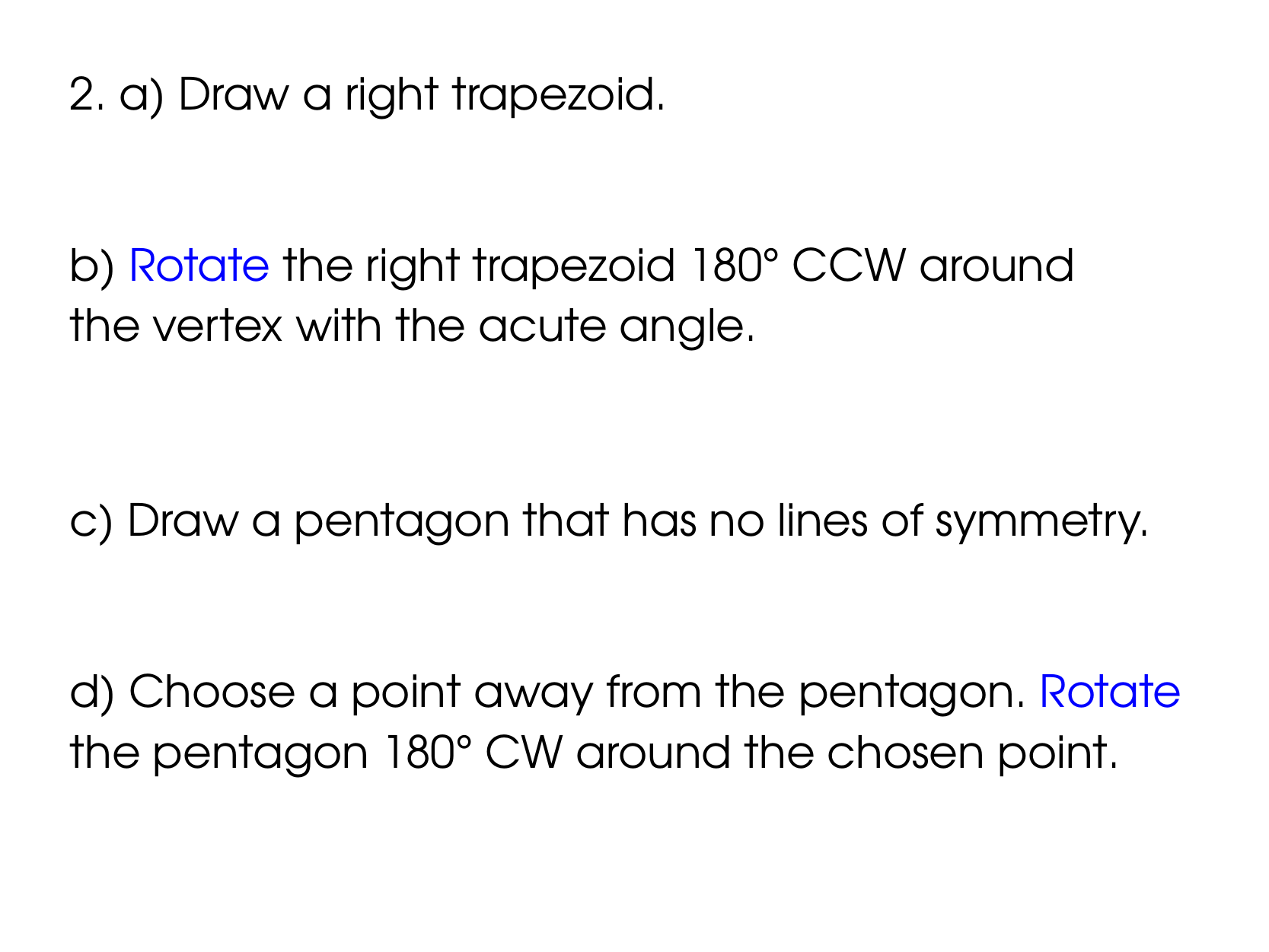

2. a) Draw a right trapezoid.
b) Rotate the right trapezoid 180° CCW around the vertex with the acute angle.
c) Draw a pentagon that has no lines of symmetry.
d) Choose a point away from the pentagon. Rotate the pentagon 180° CW around the chosen point.